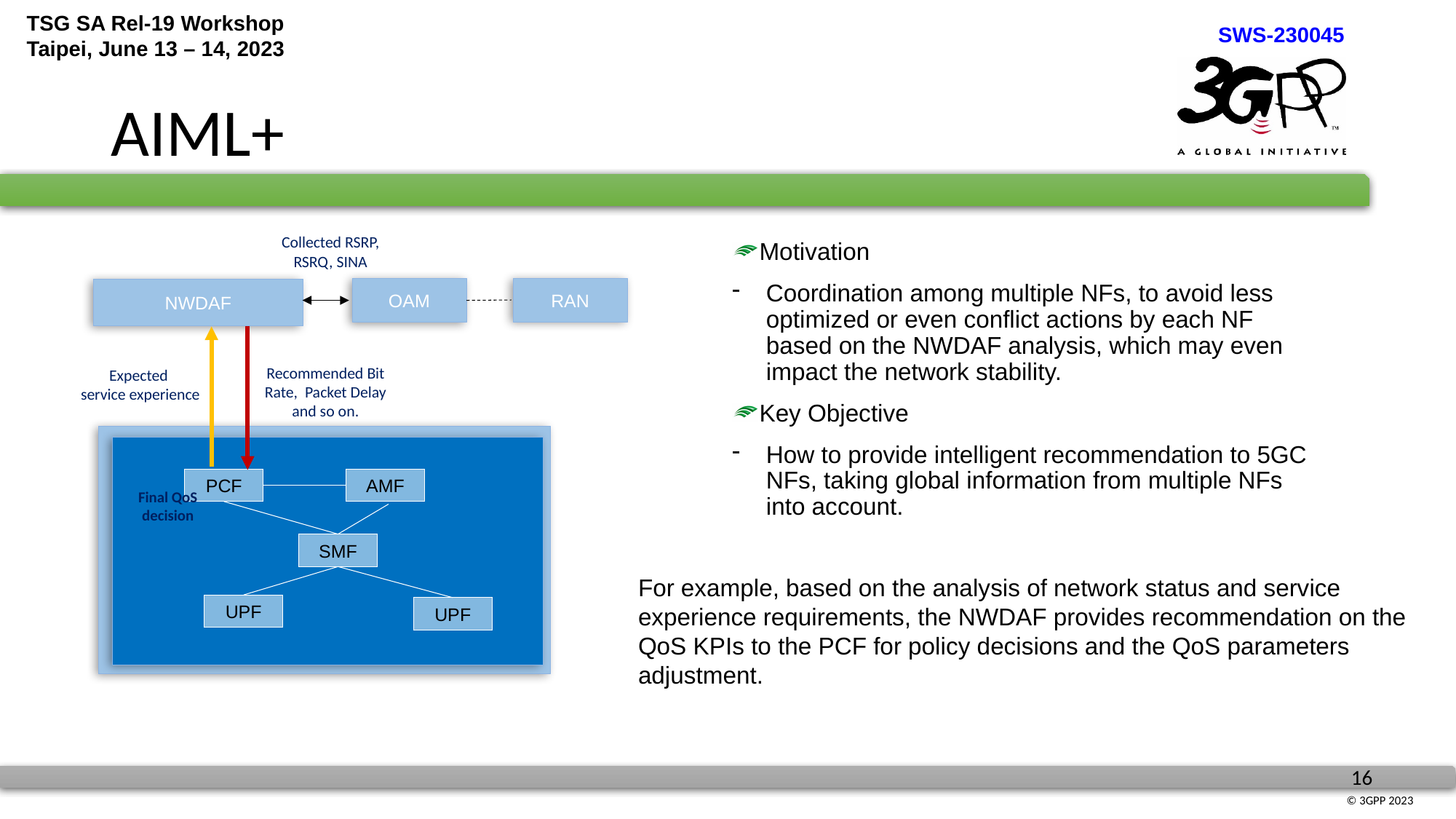

# AIML+
Collected RSRP, RSRQ, SINA
Motivation
Coordination among multiple NFs, to avoid less optimized or even conflict actions by each NF based on the NWDAF analysis, which may even impact the network stability.
Key Objective
How to provide intelligent recommendation to 5GC NFs, taking global information from multiple NFs into account.
RAN
OAM
NWDAF
Recommended Bit Rate,  Packet Delay and so on.
Expected
service experience

PCF
AMF
Final QoS decision
SMF
UPF
UPF
For example, based on the analysis of network status and service experience requirements, the NWDAF provides recommendation on the QoS KPIs to the PCF for policy decisions and the QoS parameters adjustment.